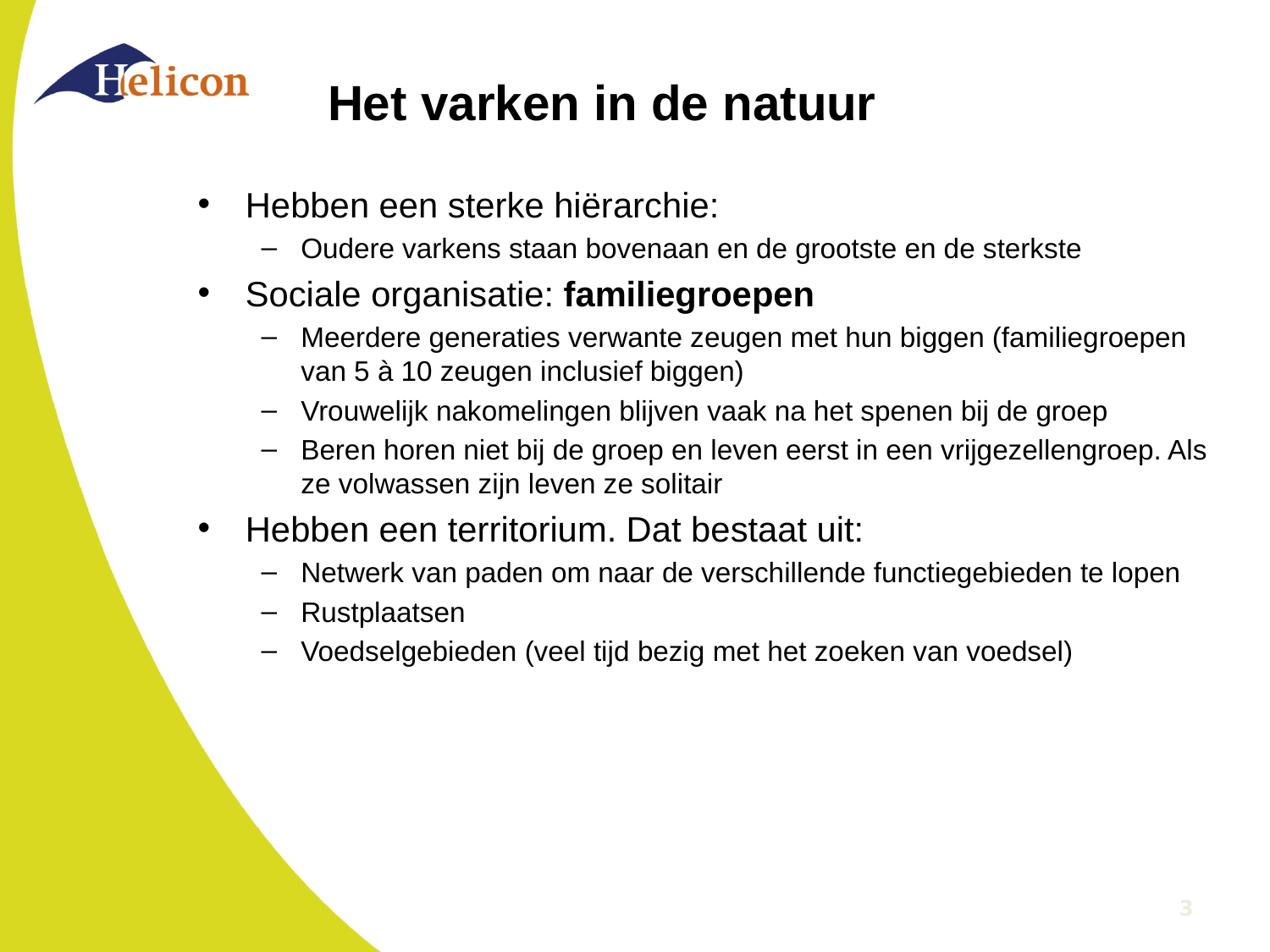

# Het varken in de natuur
Hebben een sterke hiërarchie:
Oudere varkens staan bovenaan en de grootste en de sterkste
Sociale organisatie: familiegroepen
Meerdere generaties verwante zeugen met hun biggen (familiegroepen van 5 à 10 zeugen inclusief biggen)
Vrouwelijk nakomelingen blijven vaak na het spenen bij de groep
Beren horen niet bij de groep en leven eerst in een vrijgezellengroep. Als ze volwassen zijn leven ze solitair
Hebben een territorium. Dat bestaat uit:
Netwerk van paden om naar de verschillende functiegebieden te lopen
Rustplaatsen
Voedselgebieden (veel tijd bezig met het zoeken van voedsel)

3